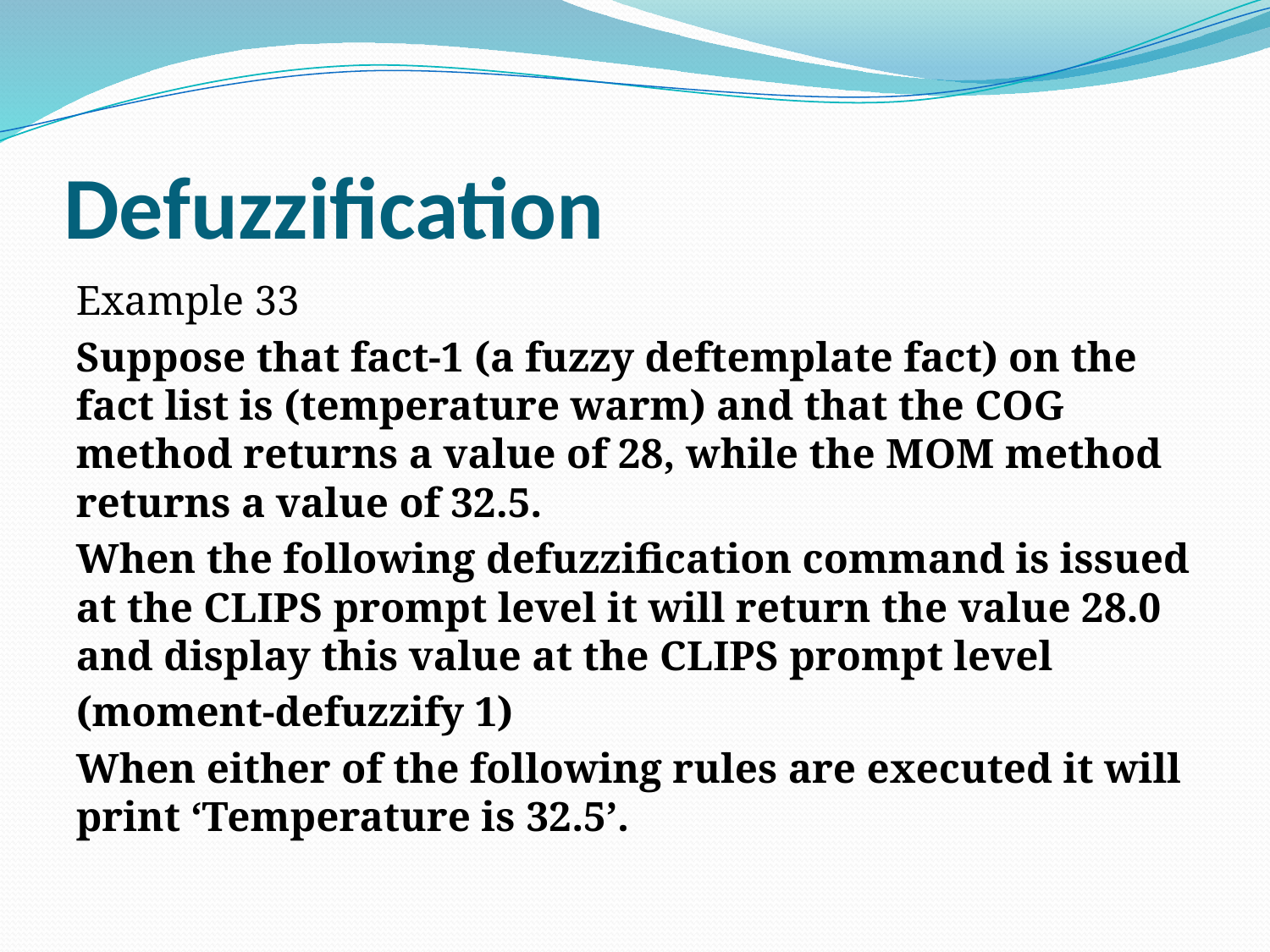

# Defuzzification
Example 33
Suppose that fact-1 (a fuzzy deftemplate fact) on the fact list is (temperature warm) and that the COG method returns a value of 28, while the MOM method returns a value of 32.5.
When the following defuzzification command is issued at the CLIPS prompt level it will return the value 28.0 and display this value at the CLIPS prompt level
(moment-defuzzify 1)
When either of the following rules are executed it will print ‘Temperature is 32.5’.